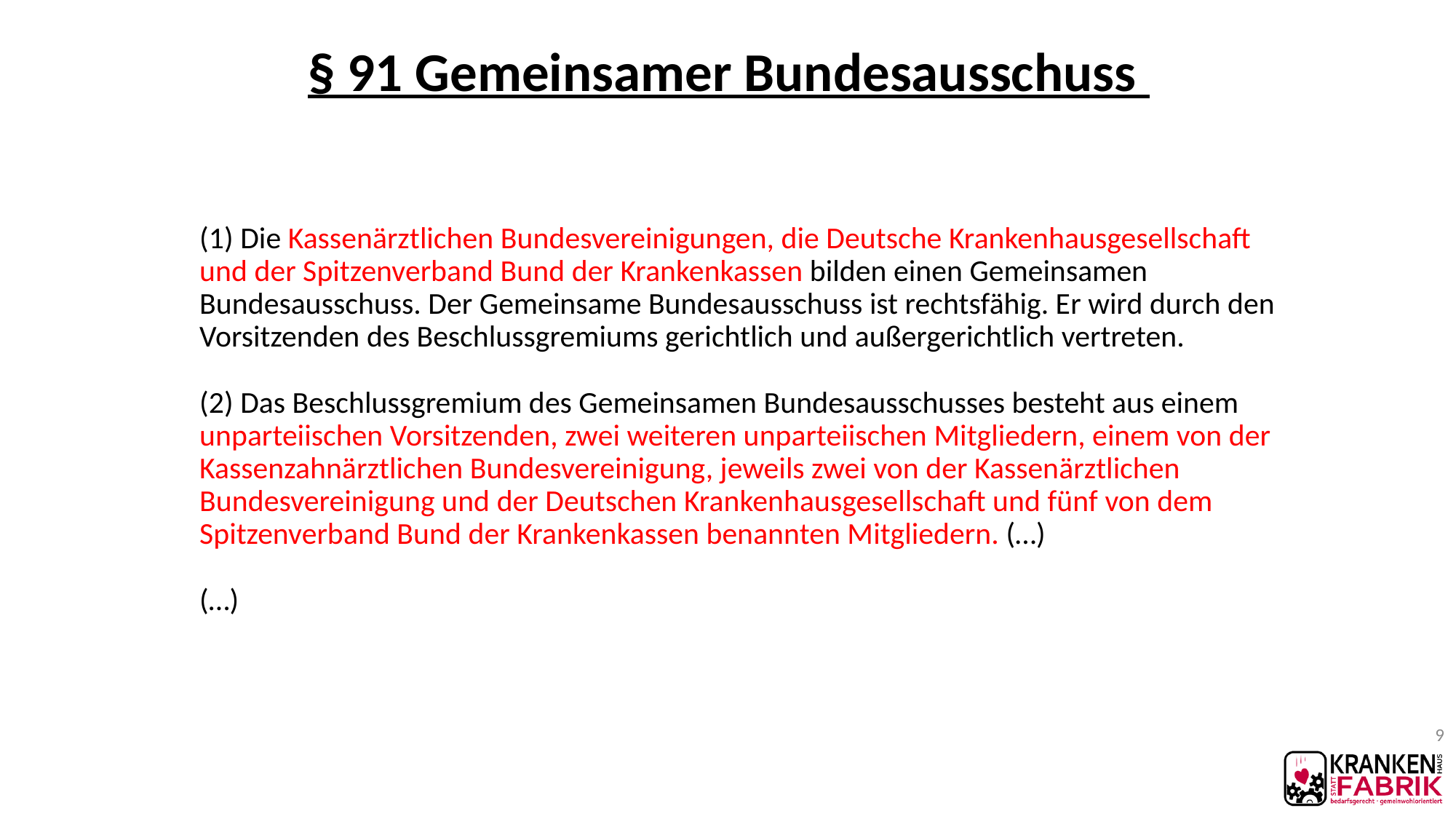

# § 91 Gemeinsamer Bundesausschuss
(1) Die Kassenärztlichen Bundesvereinigungen, die Deutsche Krankenhausgesellschaft und der Spitzenverband Bund der Krankenkassen bilden einen Gemeinsamen Bundesausschuss. Der Gemeinsame Bundesausschuss ist rechtsfähig. Er wird durch den Vorsitzenden des Beschlussgremiums gerichtlich und außergerichtlich vertreten.
(2) Das Beschlussgremium des Gemeinsamen Bundesausschusses besteht aus einem unparteiischen Vorsitzenden, zwei weiteren unparteiischen Mitgliedern, einem von der Kassenzahnärztlichen Bundesvereinigung, jeweils zwei von der Kassenärztlichen Bundesvereinigung und der Deutschen Krankenhausgesellschaft und fünf von dem Spitzenverband Bund der Krankenkassen benannten Mitgliedern. (…)
(…)
9